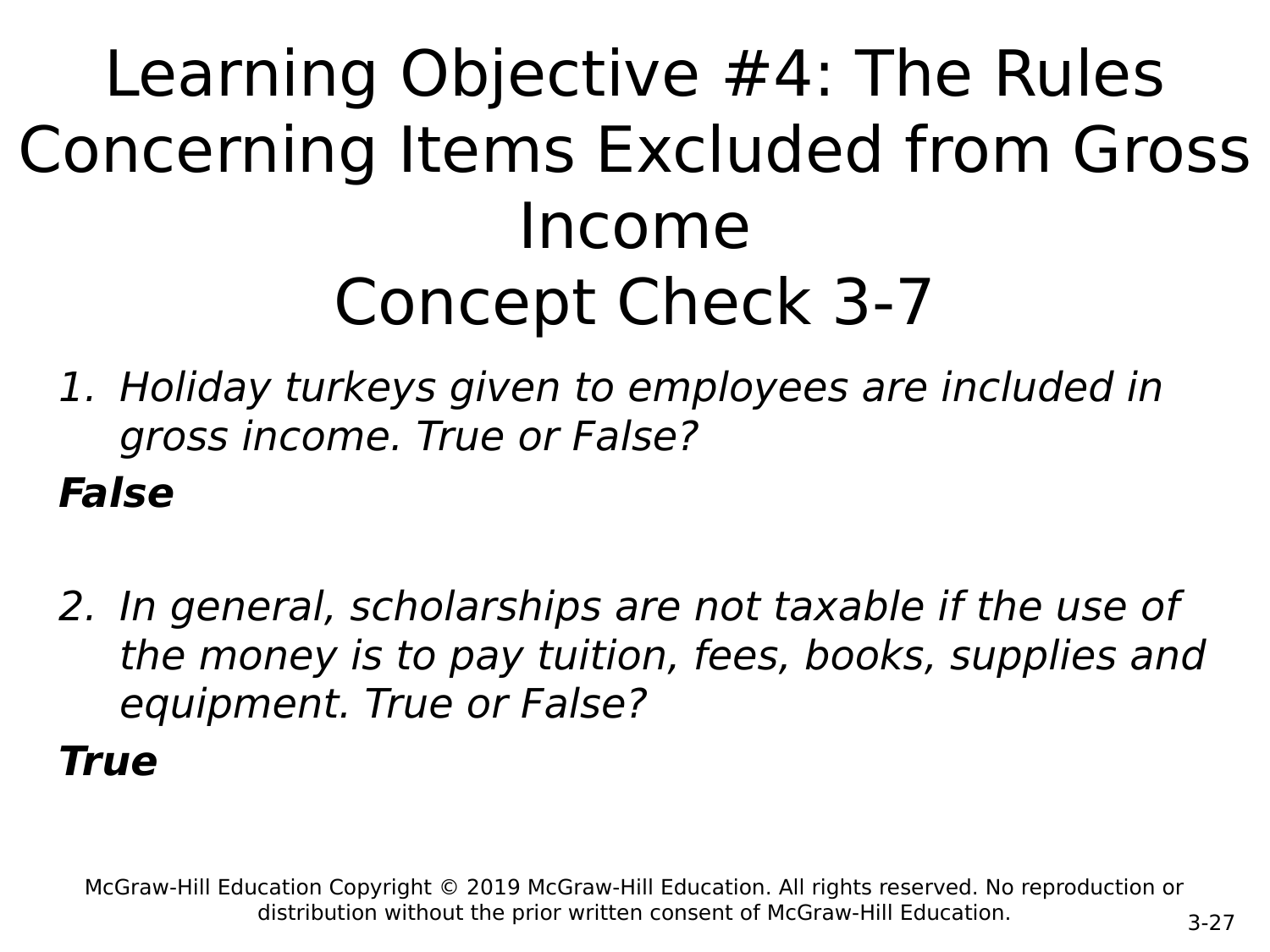

# Learning Objective #4: The Rules Concerning Items Excluded from Gross Income Concept Check 3-7
Holiday turkeys given to employees are included in gross income. True or False?
False

In general, scholarships are not taxable if the use of the money is to pay tuition, fees, books, supplies and equipment. True or False?
True
McGraw-Hill Education Copyright © 2019 McGraw-Hill Education. All rights reserved. No reproduction or distribution without the prior written consent of McGraw-Hill Education.
3-27